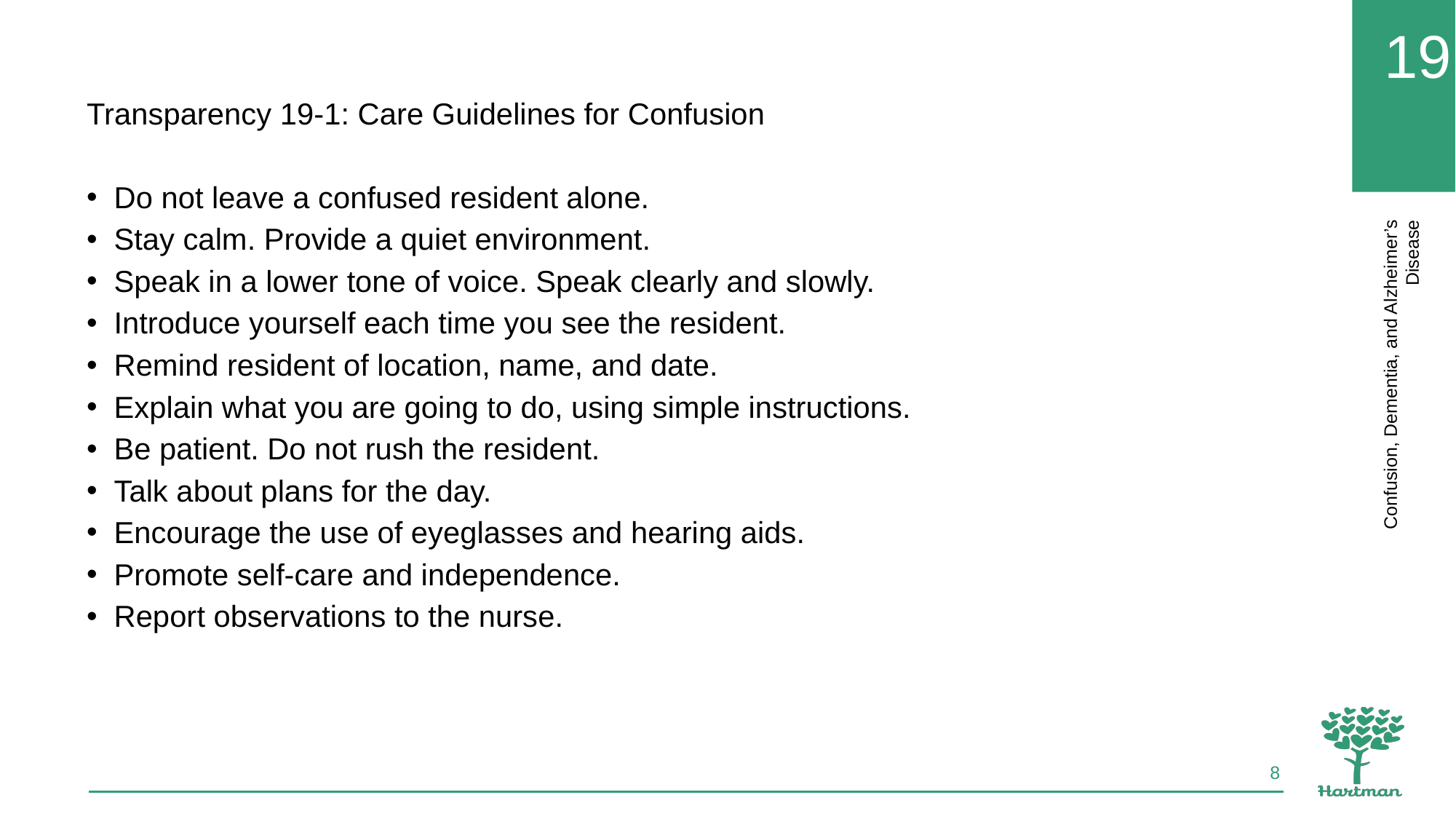

Transparency 19-1: Care Guidelines for Confusion

Do not leave a confused resident alone.
Stay calm. Provide a quiet environment.
Speak in a lower tone of voice. Speak clearly and slowly.
Introduce yourself each time you see the resident.
Remind resident of location, name, and date.
Explain what you are going to do, using simple instructions.
Be patient. Do not rush the resident.
Talk about plans for the day.
Encourage the use of eyeglasses and hearing aids.
Promote self-care and independence.
Report observations to the nurse.
8